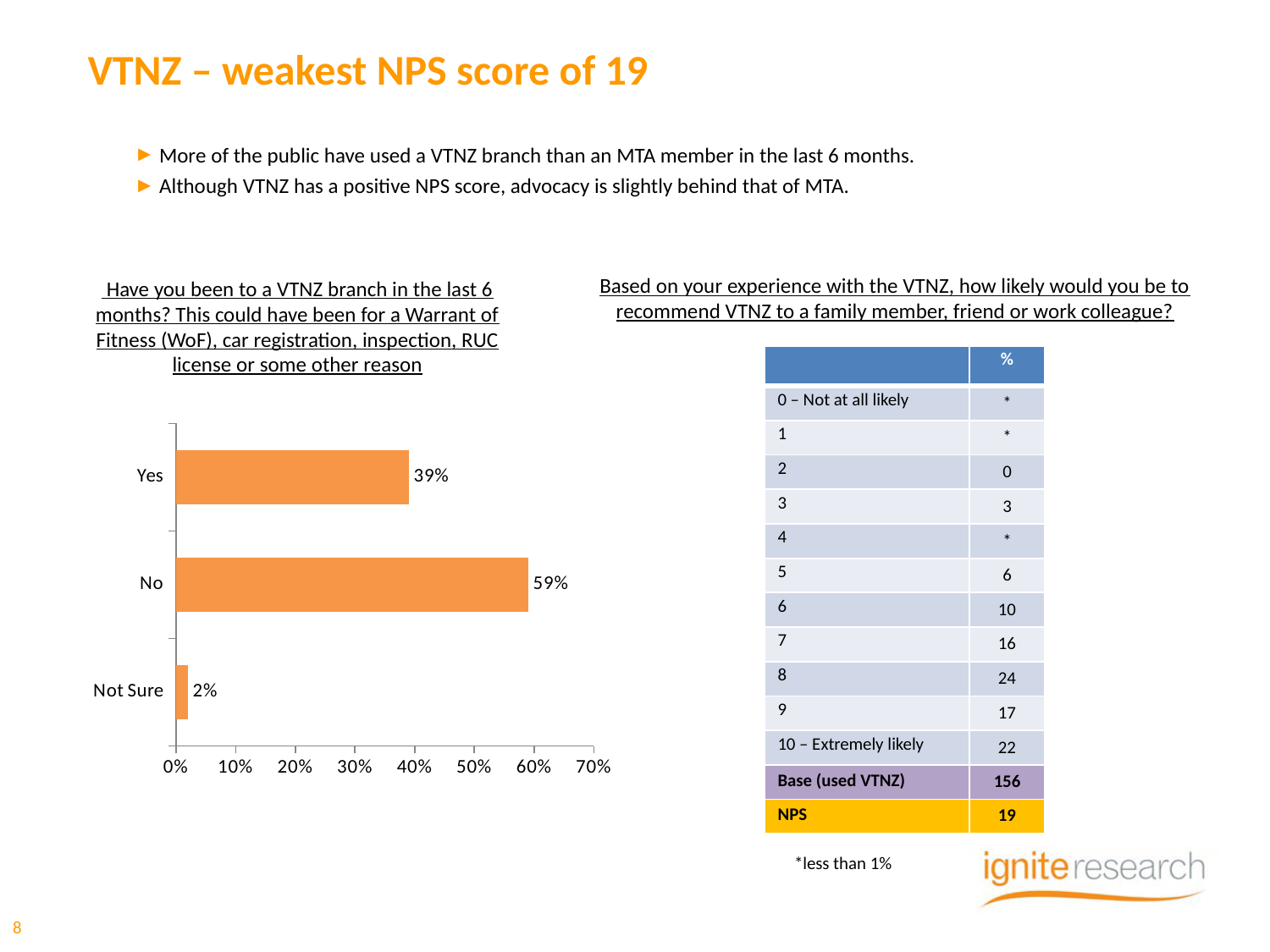

# VTNZ – weakest NPS score of 19
More of the public have used a VTNZ branch than an MTA member in the last 6 months.
Although VTNZ has a positive NPS score, advocacy is slightly behind that of MTA.

Based on your experience with the VTNZ, how likely would you be to recommend VTNZ to a family member, friend or work colleague?
 Have you been to a VTNZ branch in the last 6 months? This could have been for a Warrant of Fitness (WoF), car registration, inspection, RUC license or some other reason
|  | % |
| --- | --- |
| 0 – Not at all likely | \* |
| 1 | \* |
| 2 | 0 |
| 3 | 3 |
| 4 | \* |
| 5 | 6 |
| 6 | 10 |
| 7 | 16 |
| 8 | 24 |
| 9 | 17 |
| 10 – Extremely likely | 22 |
| Base (used VTNZ) | 156 |
| NPS | 19 |

### Chart

| Category | 2015 |
|---|---|
| Not Sure | 0.02 |
| No | 0.59 |
| Yes | 0.39 |
*less than 1%
8